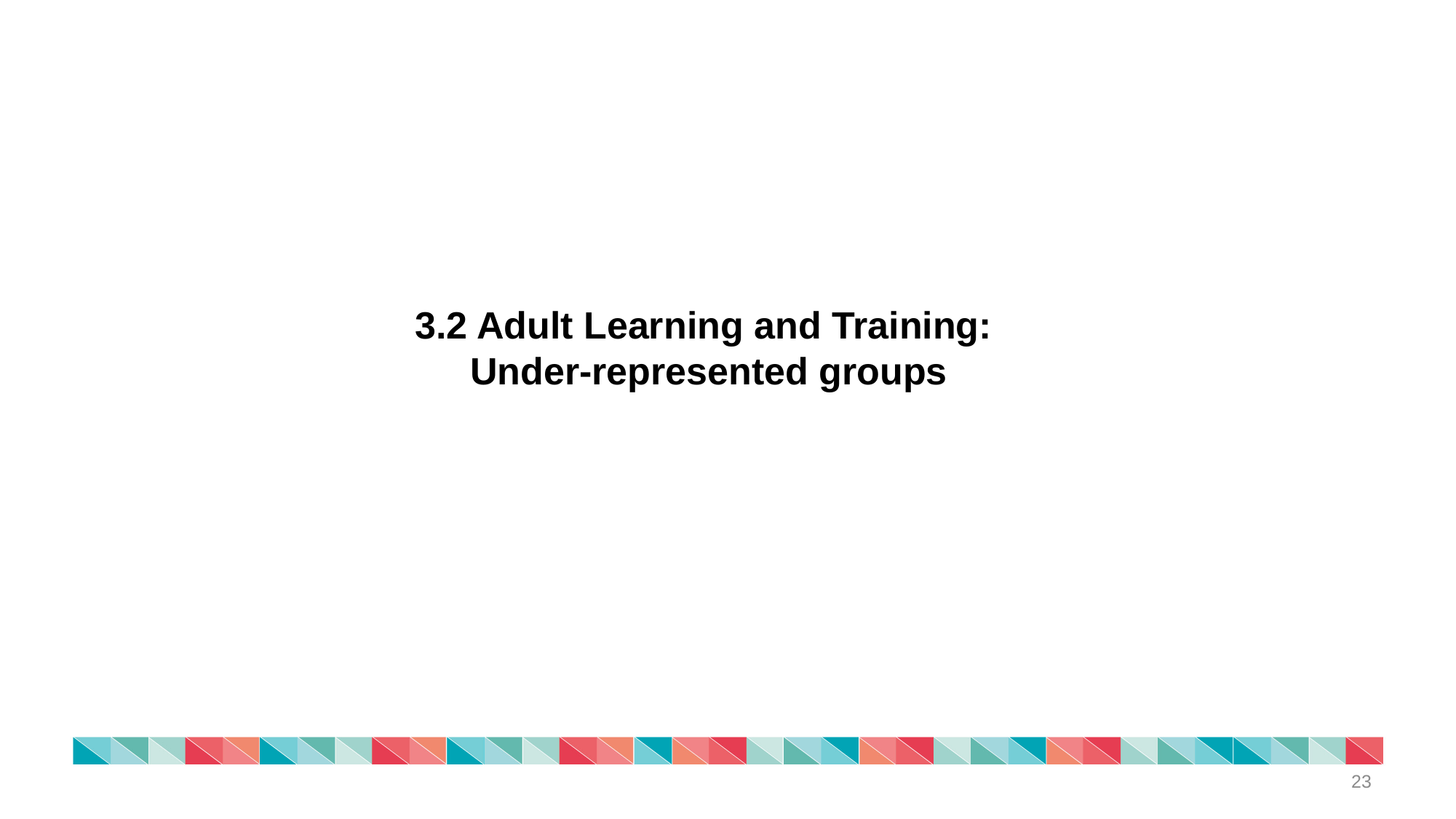

3.2 Adult Learning and Training:
Under-represented groups
23